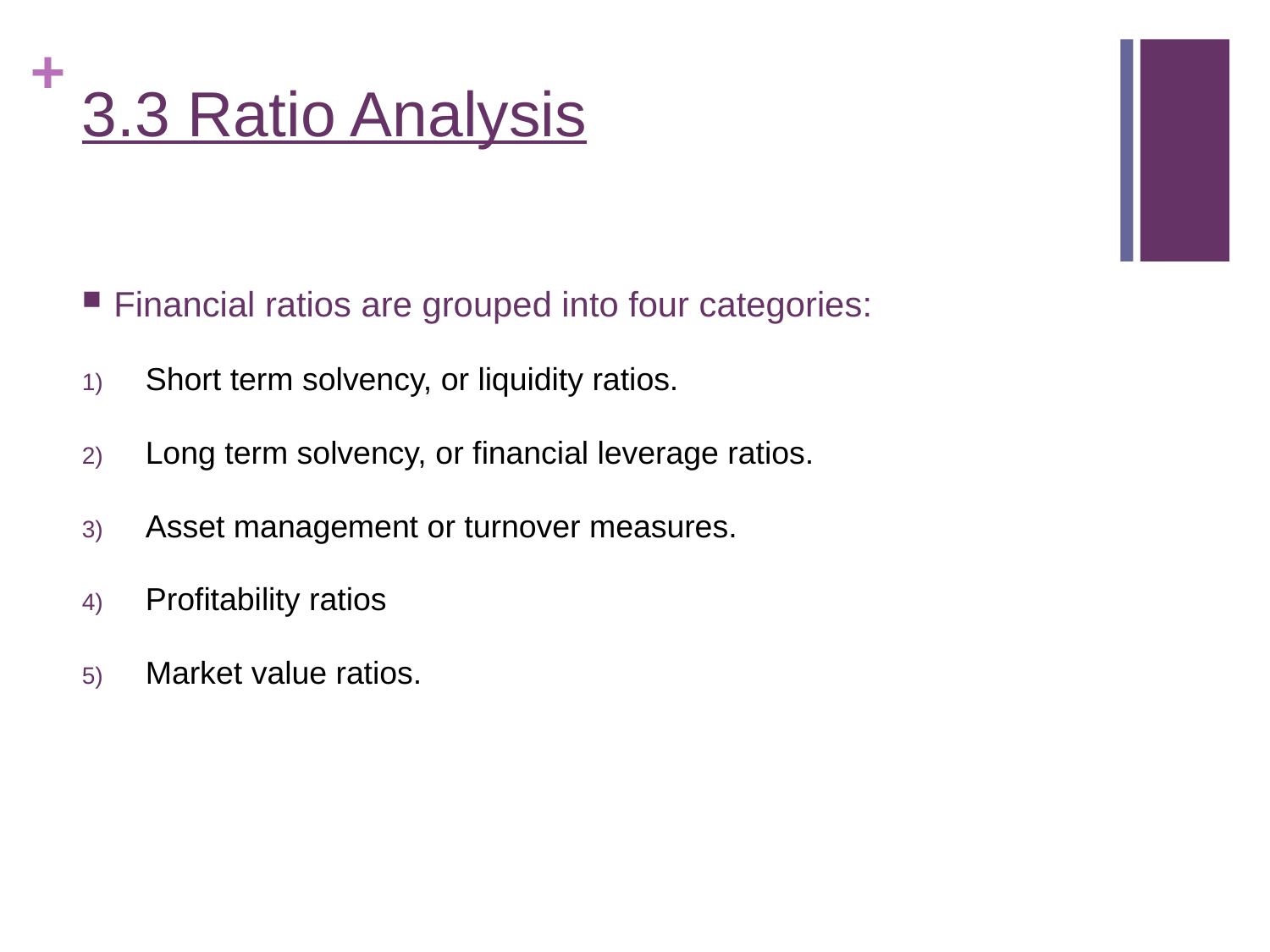

# 3.3 Ratio Analysis
Financial ratios are grouped into four categories:
Short term solvency, or liquidity ratios.
Long term solvency, or financial leverage ratios.
Asset management or turnover measures.
Profitability ratios
Market value ratios.